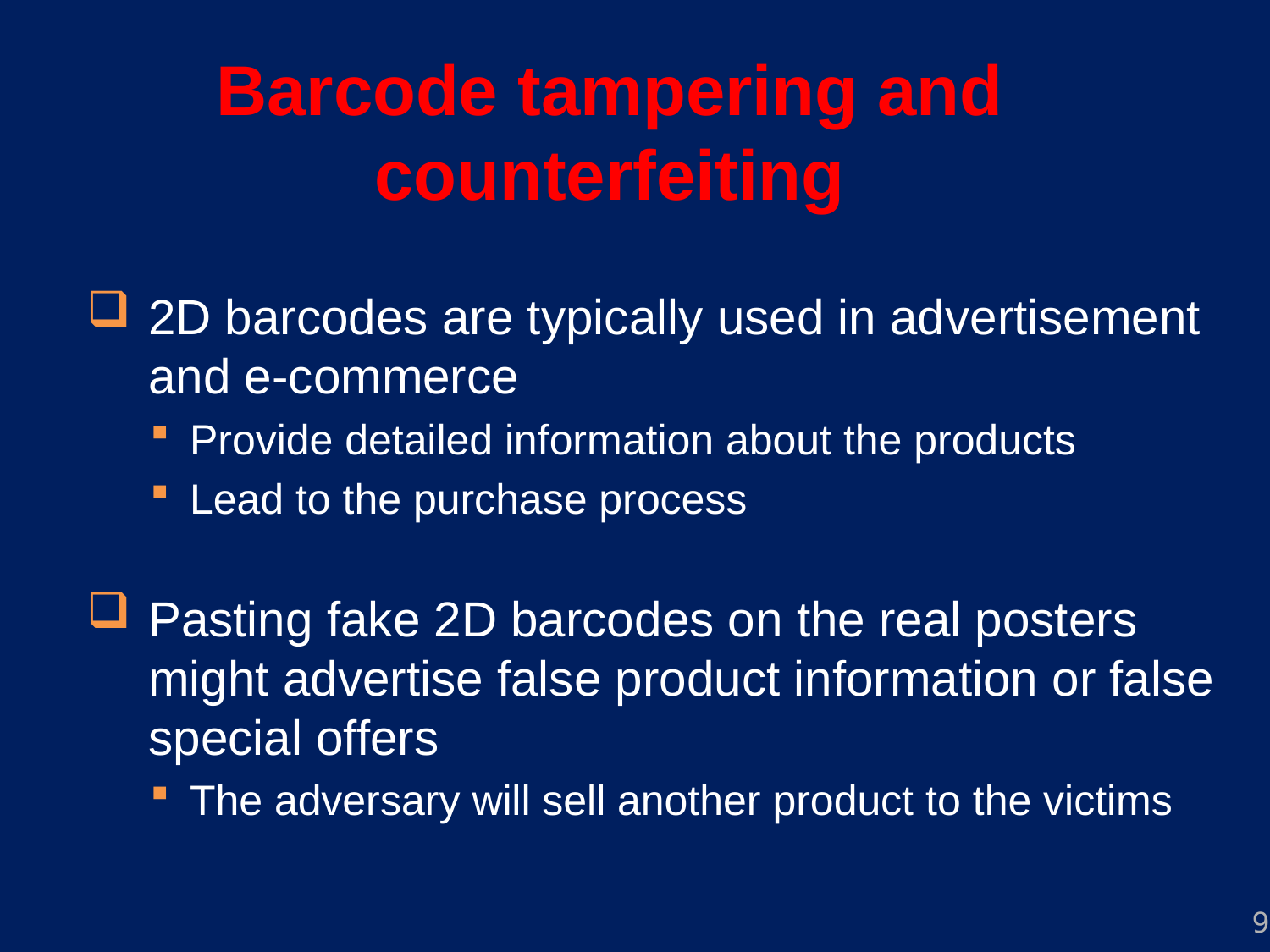

Barcode tampering and counterfeiting

2D barcodes are typically used in advertisement and e-commerce
Provide detailed information about the products
Lead to the purchase process

Pasting fake 2D barcodes on the real posters might advertise false product information or false special offers
The adversary will sell another product to the victims

9